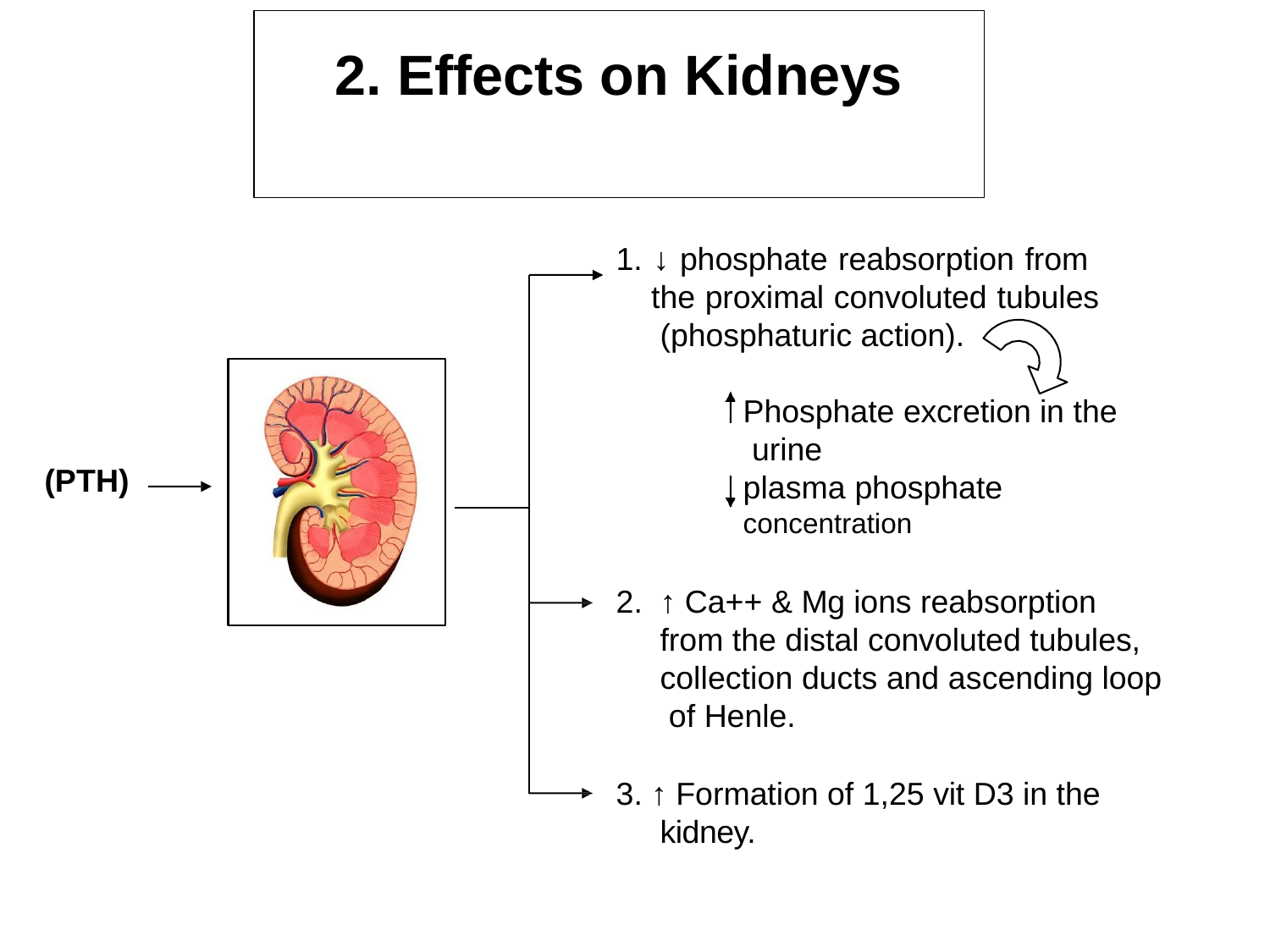

# 2. Effects on Kidneys
1. ↓ phosphate reabsorption from  the proximal convoluted tubules  (phosphaturic action).

Phosphate excretion in the  urine
plasma phosphate concentration

(PTH)

↑ Ca++ & Mg ions reabsorption  from the distal convoluted tubules,  collection ducts and ascending loop  of Henle.

↑ Formation of 1,25 vit D3 in the
kidney.